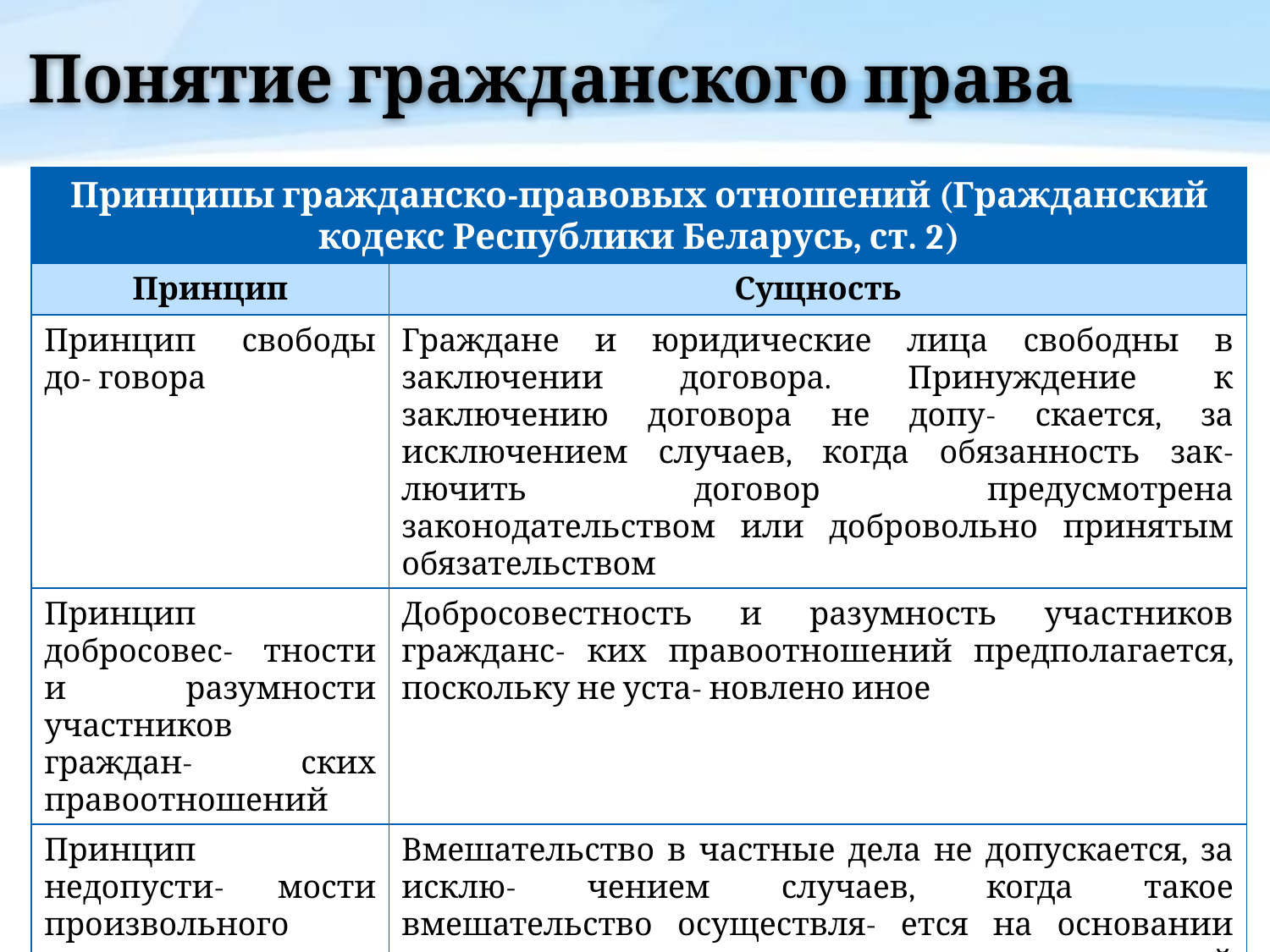

# Понятие гражданского права
| Принципы гражданско-правовых отношений (Гражданский кодекс Республики Беларусь, ст. 2) |  |
| --- | --- |
| Принцип | Сущность |
| Принцип свободы до- говора | Граждане и юридические лица свободны в заключении договора. Принуждение к заключению договора не допу- скается, за исключением случаев, когда обязанность зак- лючить договор предусмотрена законодательством или добровольно принятым обязательством |
| Принцип добросовес- тности и разумности участников граждан- ских правоотношений | Добросовестность и разумность участников гражданс- ких правоотношений предполагается, поскольку не уста- новлено иное |
| Принцип недопусти- мости произвольного вмешательства в час- тные дела | Вмешательство в частные дела не допускается, за исклю- чением случаев, когда такое вмешательство осуществля- ется на основании правовых норм в интересах нацио- нальной безопасности, общественного порядка, защиты нравственности, здоровья населения, прав и свобод дру- гих лиц |